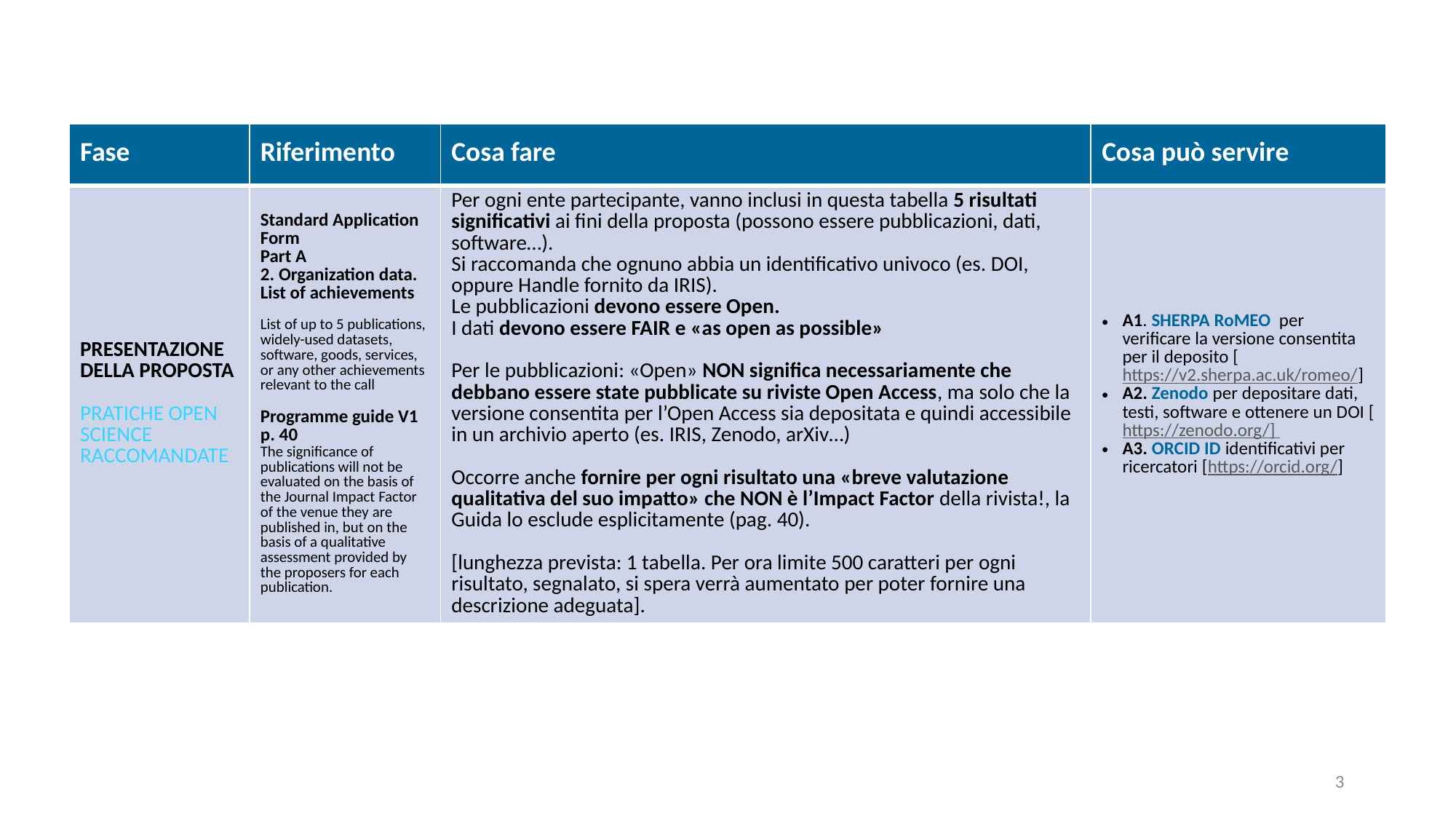

| Fase | Riferimento | Cosa fare | Cosa può servire |
| --- | --- | --- | --- |
| PRESENTAZIONE DELLA PROPOSTA PRATICHE OPEN SCIENCE RACCOMANDATE | Standard Application Form Part A 2. Organization data. List of achievements List of up to 5 publications, widely-used datasets, software, goods, services, or any other achievements relevant to the call Programme guide V1 p. 40 The significance of publications will not be evaluated on the basis of the Journal Impact Factor of the venue they are published in, but on the basis of a qualitative assessment provided by the proposers for each publication. | Per ogni ente partecipante, vanno inclusi in questa tabella 5 risultati significativi ai fini della proposta (possono essere pubblicazioni, dati, software…). Si raccomanda che ognuno abbia un identificativo univoco (es. DOI, oppure Handle fornito da IRIS). Le pubblicazioni devono essere Open. I dati devono essere FAIR e «as open as possible» Per le pubblicazioni: «Open» NON significa necessariamente che debbano essere state pubblicate su riviste Open Access, ma solo che la versione consentita per l’Open Access sia depositata e quindi accessibile in un archivio aperto (es. IRIS, Zenodo, arXiv…) Occorre anche fornire per ogni risultato una «breve valutazione qualitativa del suo impatto» che NON è l’Impact Factor della rivista!, la Guida lo esclude esplicitamente (pag. 40). [lunghezza prevista: 1 tabella. Per ora limite 500 caratteri per ogni risultato, segnalato, si spera verrà aumentato per poter fornire una descrizione adeguata]. | A1. SHERPA RoMEO per verificare la versione consentita per il deposito [https://v2.sherpa.ac.uk/romeo/] A2. Zenodo per depositare dati, testi, software e ottenere un DOI [https://zenodo.org/] A3. ORCID ID identificativi per ricercatori [https://orcid.org/] |
3